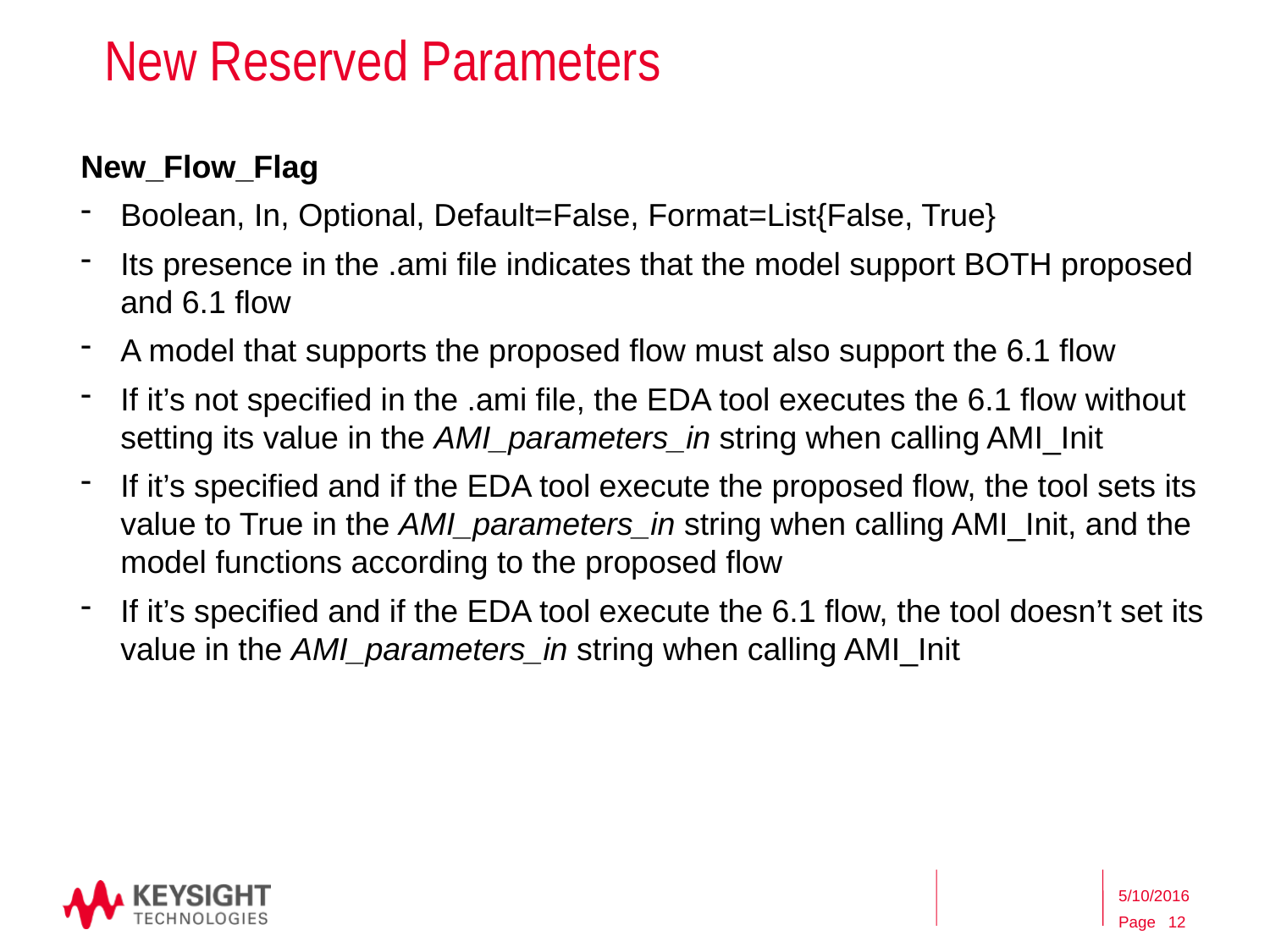

# New Reserved Parameters
New_Flow_Flag
Boolean, In, Optional, Default=False, Format=List{False, True}
Its presence in the .ami file indicates that the model support BOTH proposed and 6.1 flow
A model that supports the proposed flow must also support the 6.1 flow
If it’s not specified in the .ami file, the EDA tool executes the 6.1 flow without setting its value in the AMI_parameters_in string when calling AMI_Init
If it’s specified and if the EDA tool execute the proposed flow, the tool sets its value to True in the AMI_parameters_in string when calling AMI_Init, and the model functions according to the proposed flow
If it’s specified and if the EDA tool execute the 6.1 flow, the tool doesn’t set its value in the AMI_parameters_in string when calling AMI_Init
5/10/2016
12